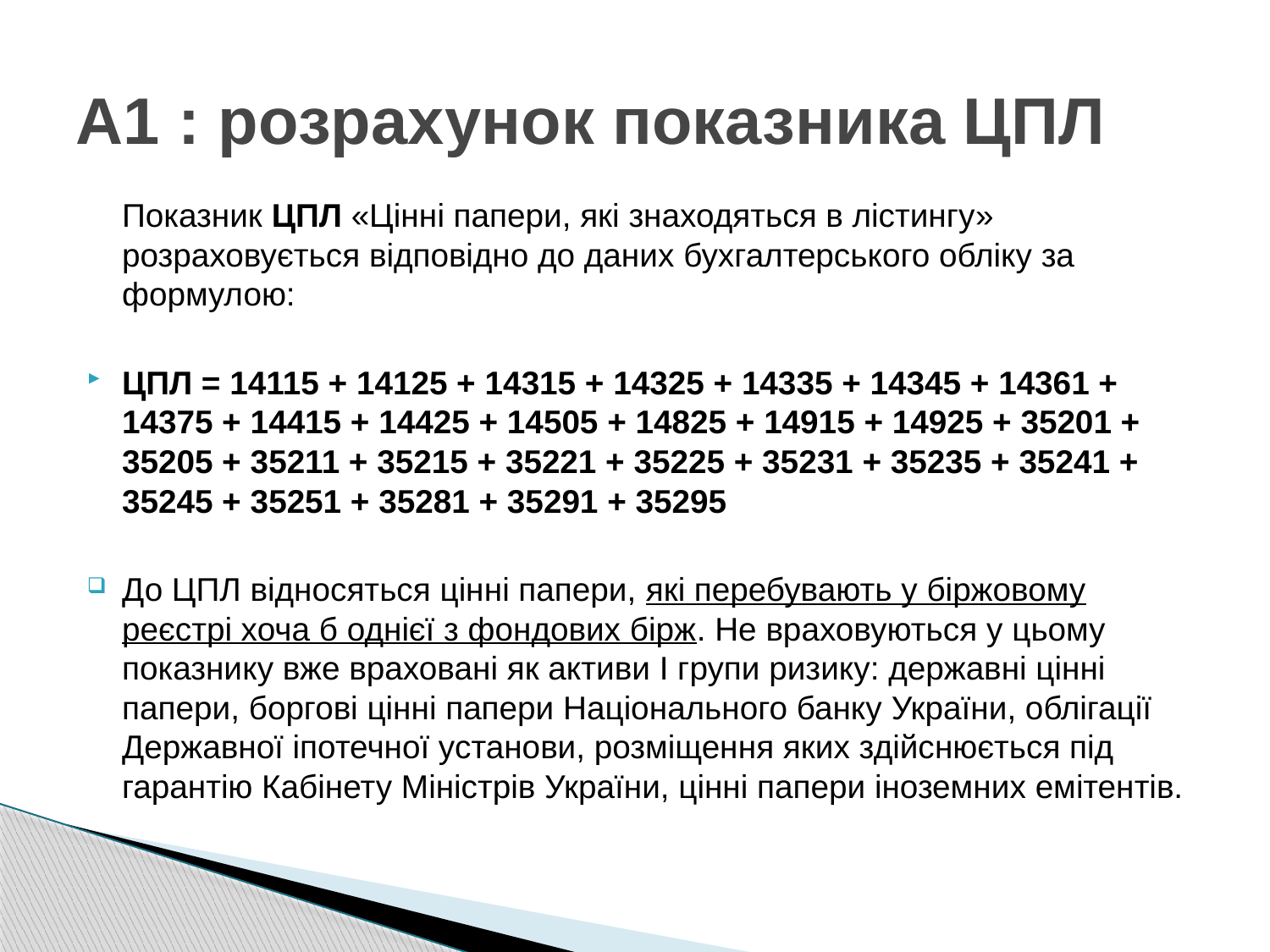

# А1 : розрахунок показника ЦПЛ
	Показник ЦПЛ «Цінні папери, які знаходяться в лістингу» розраховується відповідно до даних бухгалтерського обліку за формулою:

ЦПЛ = 14115 + 14125 + 14315 + 14325 + 14335 + 14345 + 14361 + 14375 + 14415 + 14425 + 14505 + 14825 + 14915 + 14925 + 35201 + 35205 + 35211 + 35215 + 35221 + 35225 + 35231 + 35235 + 35241 + 35245 + 35251 + 35281 + 35291 + 35295

До ЦПЛ відносяться цінні папери, які перебувають у біржовому реєстрі хоча б однієї з фондових бірж. Не враховуються у цьому показнику вже враховані як активи І групи ризику: державні цінні папери, боргові цінні папери Національного банку України, облігації Державної іпотечної установи, розміщення яких здійснюється під гарантію Кабінету Міністрів України, цінні папери іноземних емітентів.